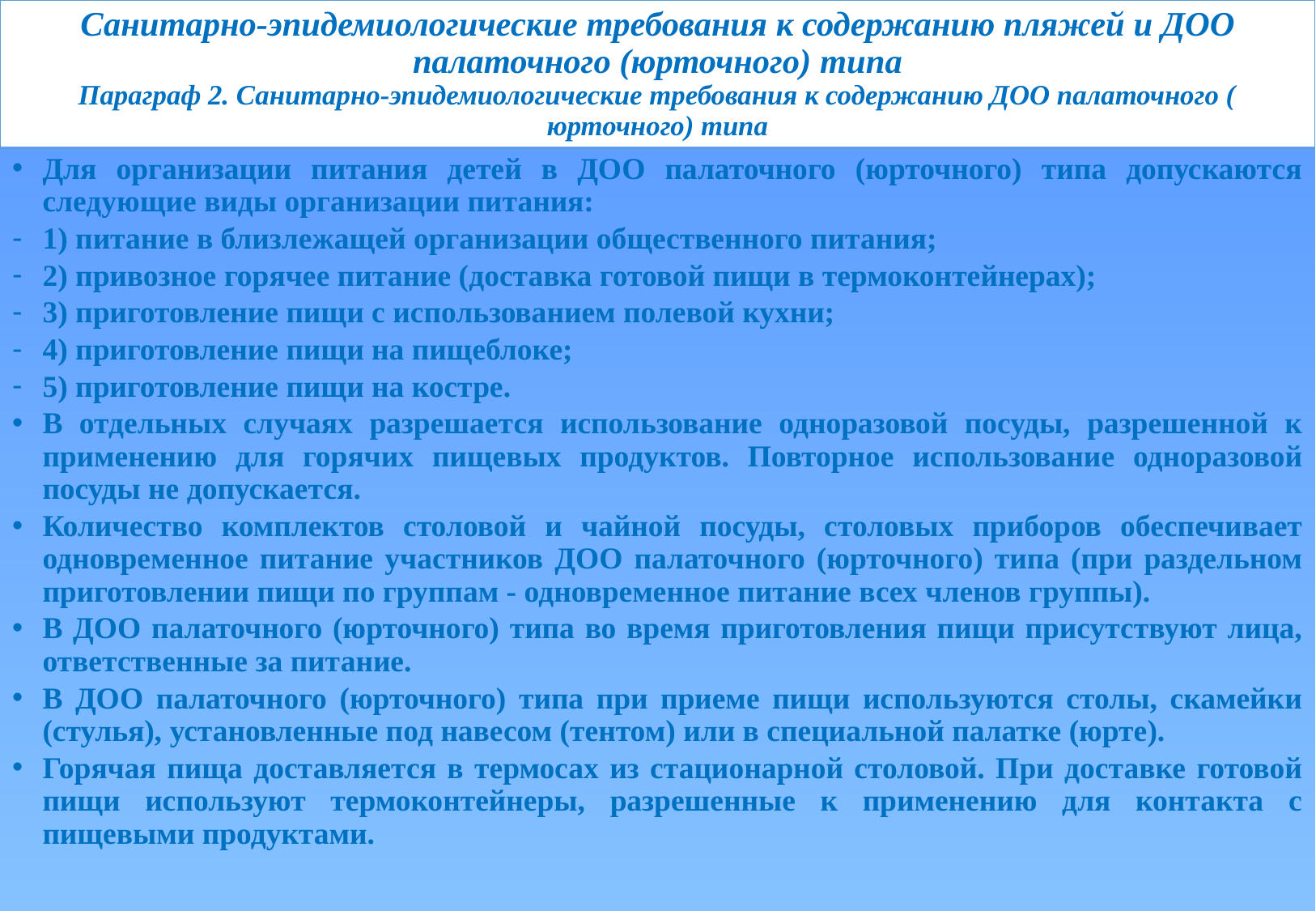

# Санитарно-эпидемиологические требования к содержанию пляжей и ДОО палаточного (юрточного) типа Параграф 2. Санитарно-эпидемиологические требования к содержанию ДОО палаточного ( юрточного) типа
Для организации питания детей в ДОО палаточного (юрточного) типа допускаются следующие виды организации питания:
1) питание в близлежащей организации общественного питания;
2) привозное горячее питание (доставка готовой пищи в термоконтейнерах);
3) приготовление пищи с использованием полевой кухни;
4) приготовление пищи на пищеблоке;
5) приготовление пищи на костре.
В отдельных случаях разрешается использование одноразовой посуды, разрешенной к применению для горячих пищевых продуктов. Повторное использование одноразовой посуды не допускается.
Количество комплектов столовой и чайной посуды, столовых приборов обеспечивает одновременное питание участников ДОО палаточного (юрточного) типа (при раздельном приготовлении пищи по группам - одновременное питание всех членов группы).
В ДОО палаточного (юрточного) типа во время приготовления пищи присутствуют лица, ответственные за питание.
В ДОО палаточного (юрточного) типа при приеме пищи используются столы, скамейки (стулья), установленные под навесом (тентом) или в специальной палатке (юрте).
Горячая пища доставляется в термосах из стационарной столовой. При доставке готовой пищи используют термоконтейнеры, разрешенные к применению для контакта с пищевыми продуктами.

26